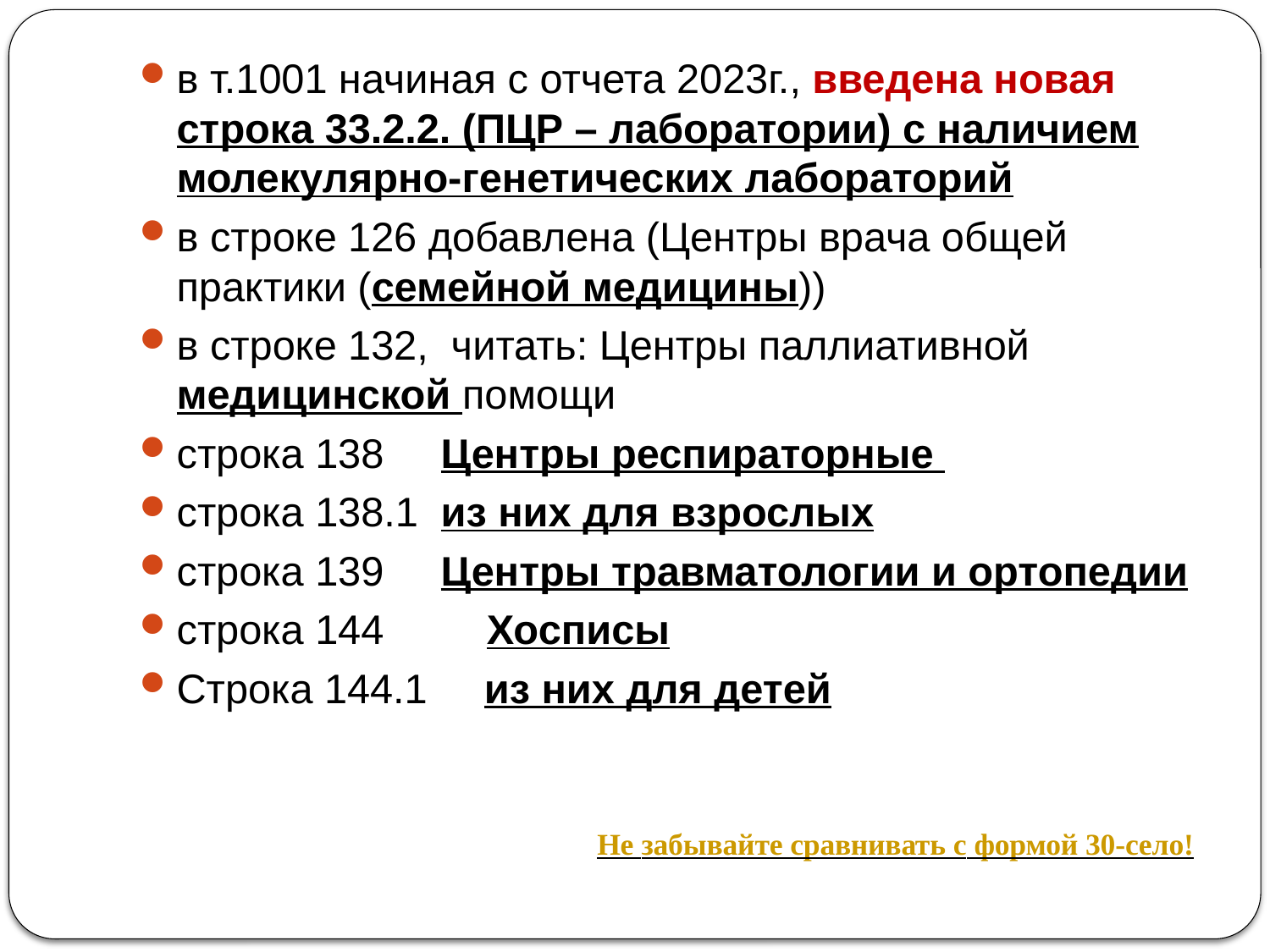

в т.1001 начиная с отчета 2023г., введена новая строка 33.2.2. (ПЦР – лаборатории) с наличием молекулярно-генетических лабораторий
в строке 126 добавлена (Центры врача общей практики (семейной медицины))
в строке 132,  читать: Центры паллиативной медицинской помощи
строка 138     Центры респираторные
строка 138.1  из них для взрослых
строка 139     Центры травматологии и ортопедии
строка 144         Хосписы
Строка 144.1     из них для детей

Не забывайте сравнивать с формой 30-село!